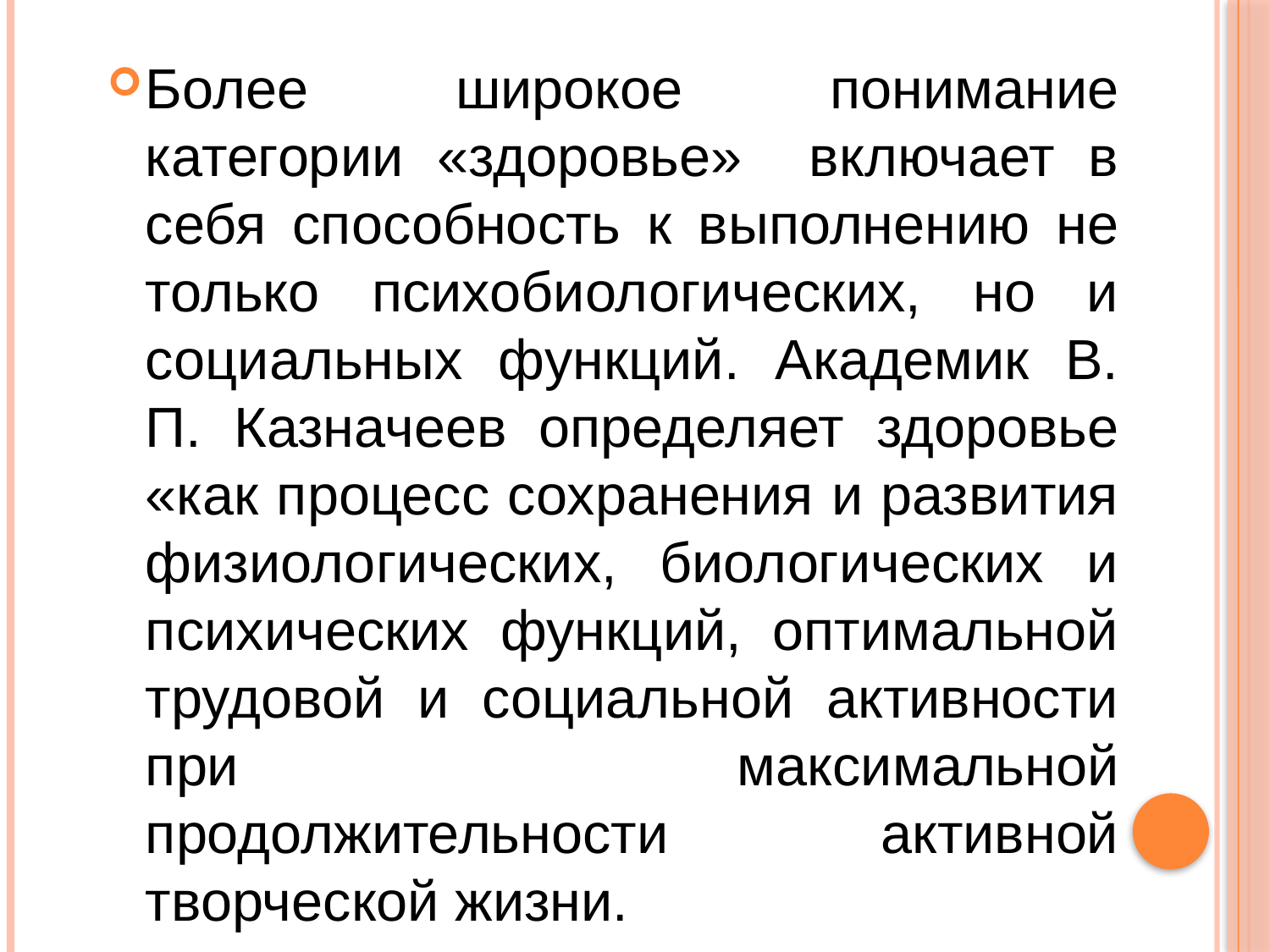

#
Более широкое понимание категории «здоровье»  включает в себя способность к выполнению не только психобиологических, но и социальных функций. Академик В. П. Казначеев определяет здоровье «как процесс сохранения и развития физиологических, биологических и психических функций, оптимальной трудовой и социальной активности при максимальной продолжительности активной творческой жизни.